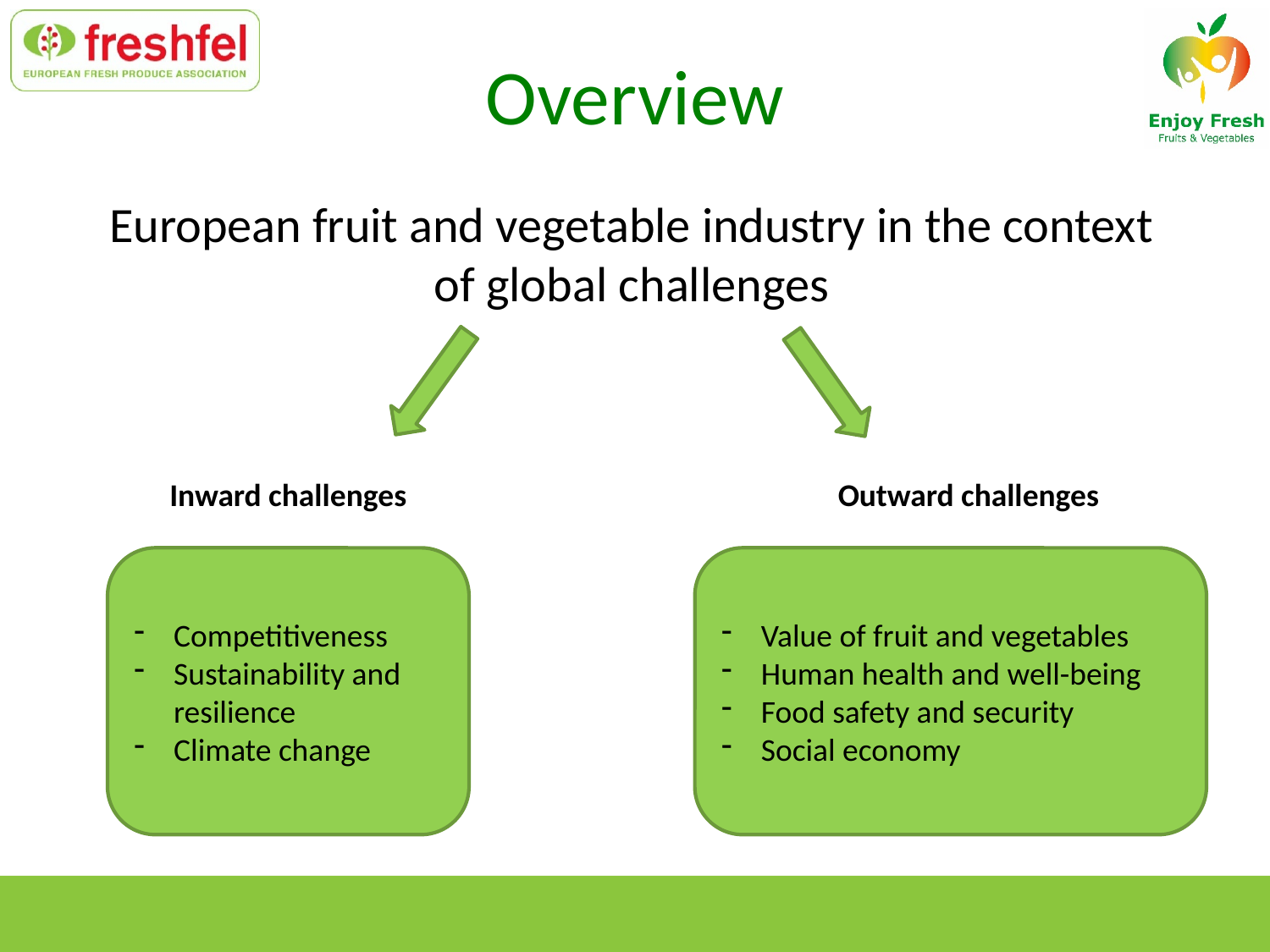

# Overview
European fruit and vegetable industry in the context of global challenges

Inward challenges
Outward challenges
Competitiveness
Sustainability and resilience
Climate change
Value of fruit and vegetables
Human health and well-being
Food safety and security
Social economy